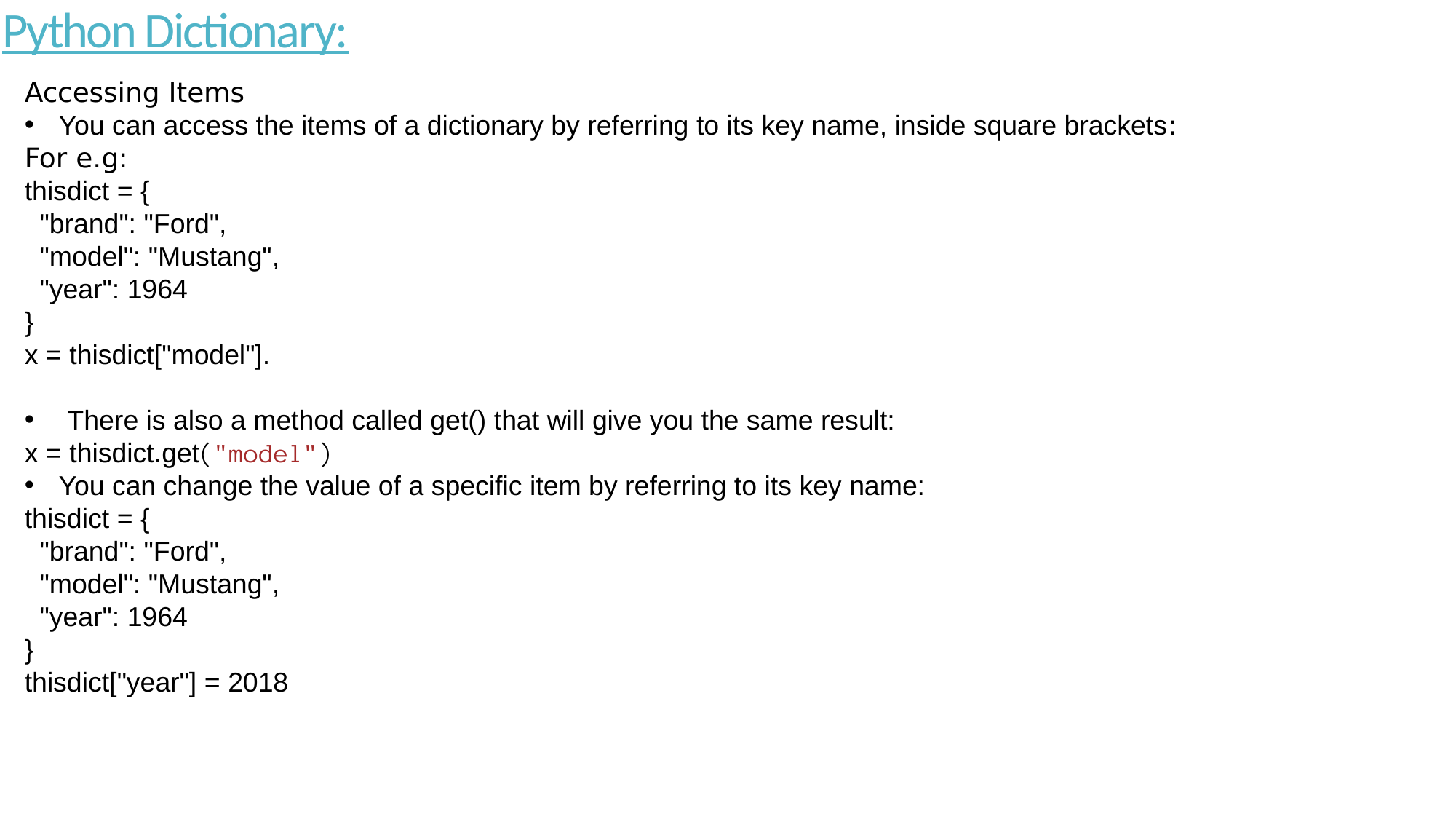

# Python Dictionary:

Accessing Items
You can access the items of a dictionary by referring to its key name, inside square brackets:
For e.g:
thisdict = {
  "brand": "Ford",
  "model": "Mustang",
  "year": 1964
}
x = thisdict["model"].

 There is also a method called get() that will give you the same result:
x = thisdict.get("model")
You can change the value of a specific item by referring to its key name:
thisdict = {
  "brand": "Ford",
  "model": "Mustang",
  "year": 1964
}
thisdict["year"] = 2018